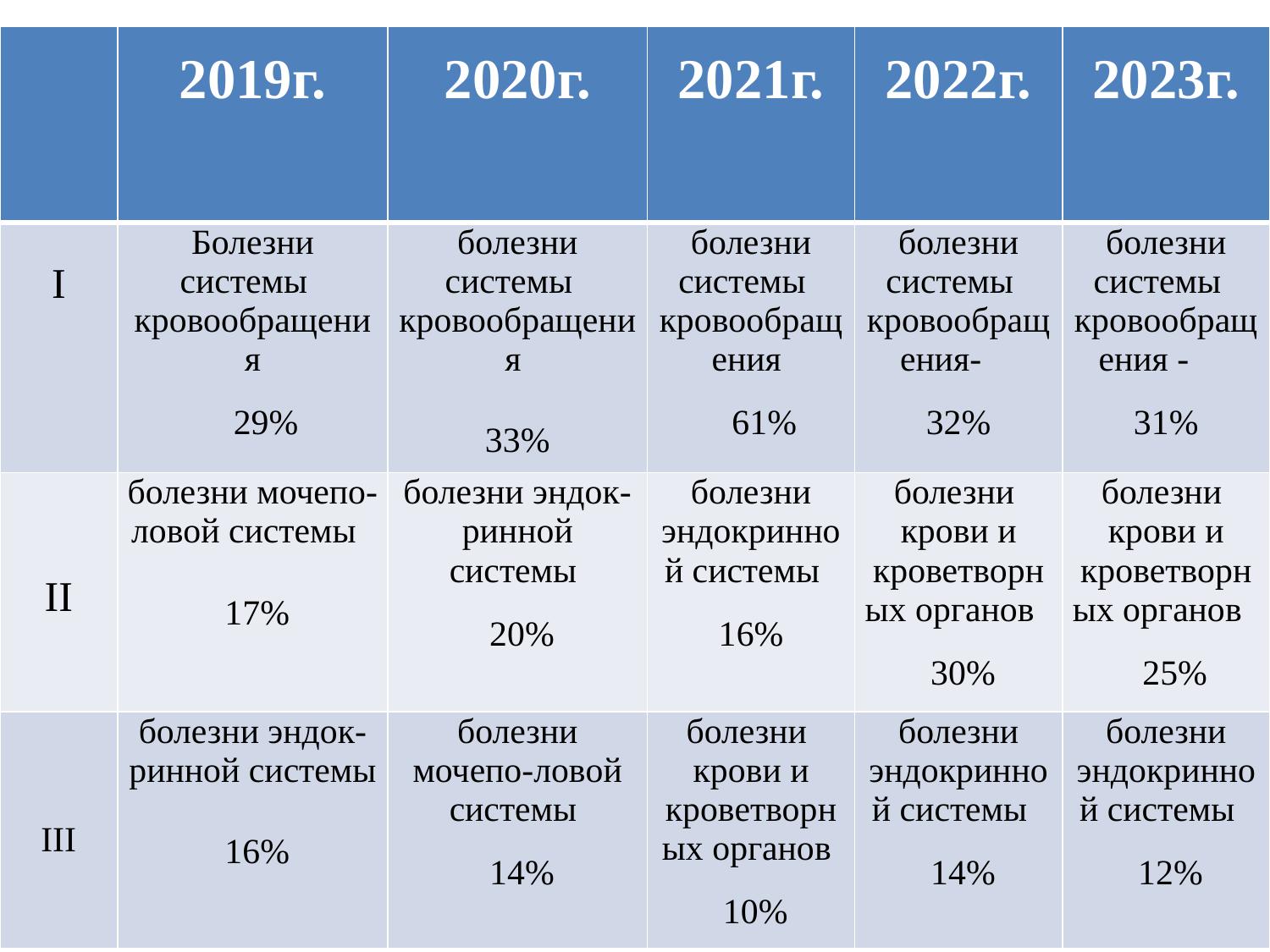

|  | 2019г. | 2020г. | 2021г. | 2022г. | 2023г. |
| --- | --- | --- | --- | --- | --- |
| I | Болезни системы кровообращения 29% | болезни системы кровообращения 33% | болезни системы кровообращения 61% | болезни системы кровообращения- 32% | болезни системы кровообращения - 31% |
| II | болезни мочепо-ловой системы 17% | болезни эндок-ринной системы 20% | болезни эндокринной системы 16% | болезни крови и кроветворных органов 30% | болезни крови и кроветворных органов 25% |
| III | болезни эндок-ринной системы 16% | болезни мочепо-ловой системы 14% | болезни крови и кроветворных органов 10% | болезни эндокринной системы 14% | болезни эндокринной системы 12% |
#